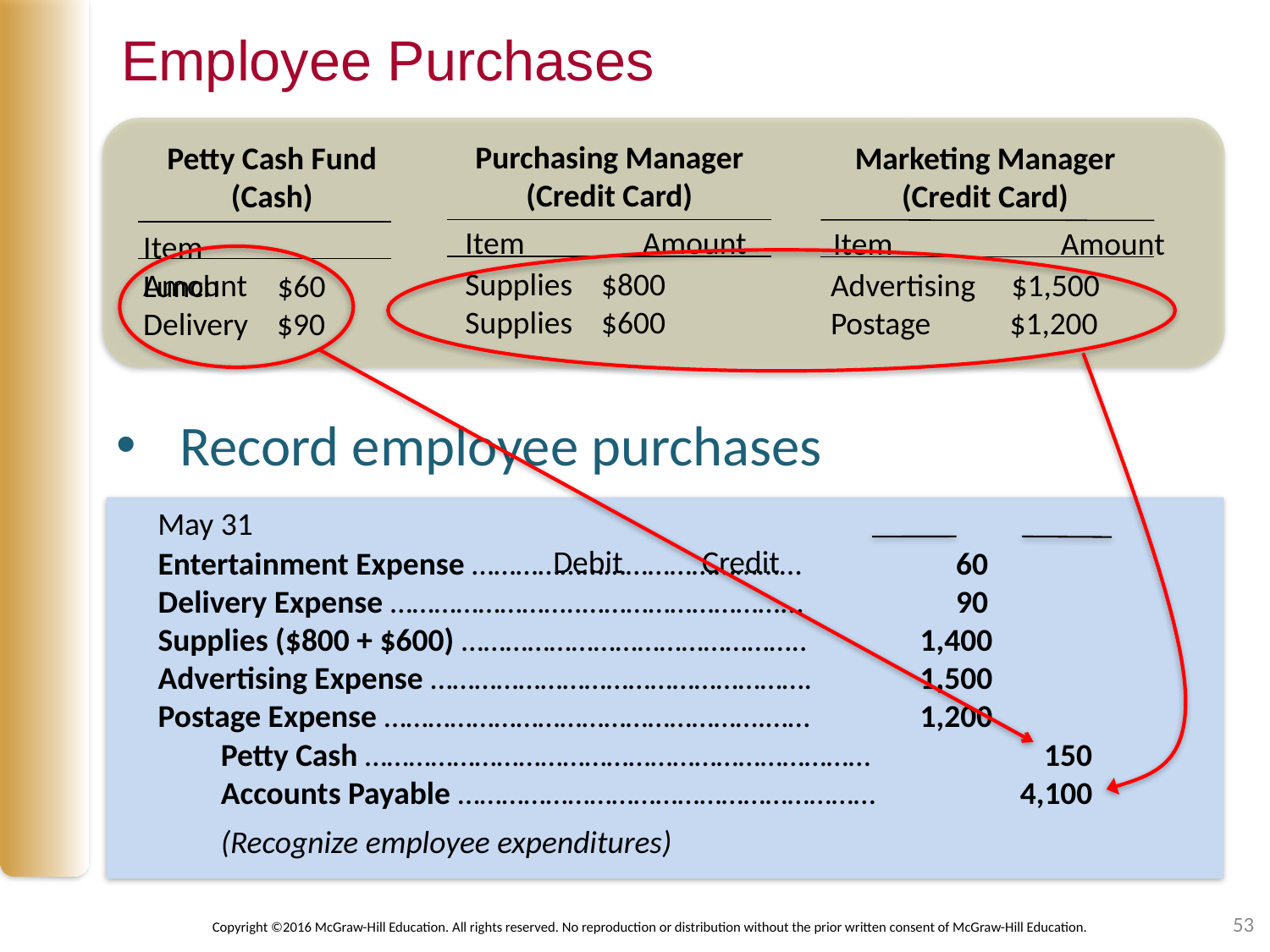

Employee Purchases

Purchasing Manager
(Credit Card)
Petty Cash Fund
(Cash)
Marketing Manager
(Credit Card)
Item	       Amount
Item	              Amount
Item	       Amount

Supplies    $800
Supplies    $600
Advertising     $1,500
Postage           $1,200
Lunch        $60
Delivery    $90

Record employee purchases

May 31									    	  Debit           Credit
Entertainment Expense ………………………………………	     60
Delivery Expense ……………………..………………………...	     90
Supplies ($800 + $600) ………………………………………..	1,400
Advertising Expense …………………………………………….	1,500
Postage Expense …………………………………………….…… 	1,200
Petty Cash ……………………………………………………………                        150
Accounts Payable …………………………………………………                    4,100
(Recognize employee expenditures)
53
Copyright ©2016 McGraw-Hill Education. All rights reserved. No reproduction or distribution without the prior written consent of McGraw-Hill Education.